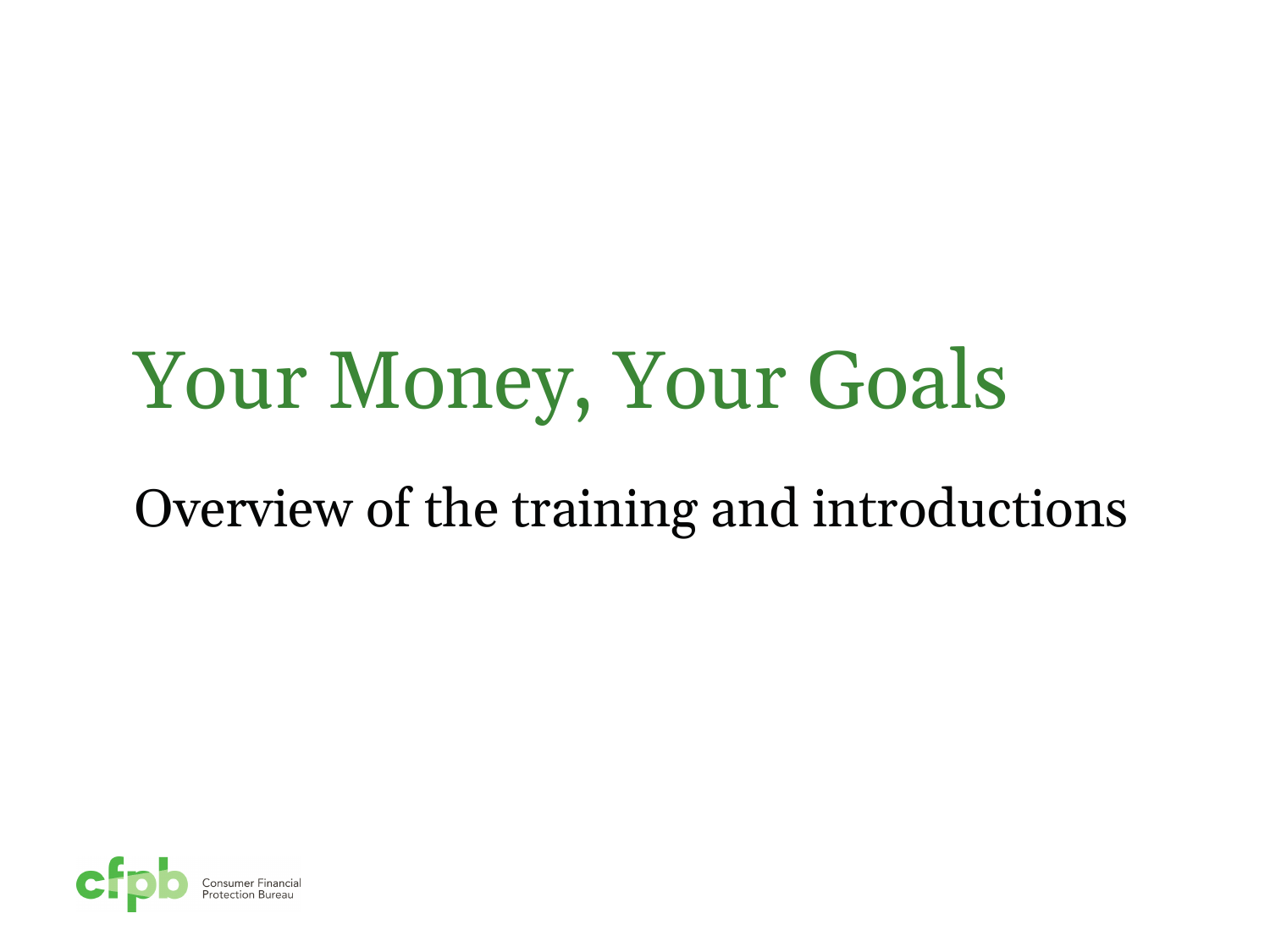

# Your Money, Your Goals
Overview of the training and introductions